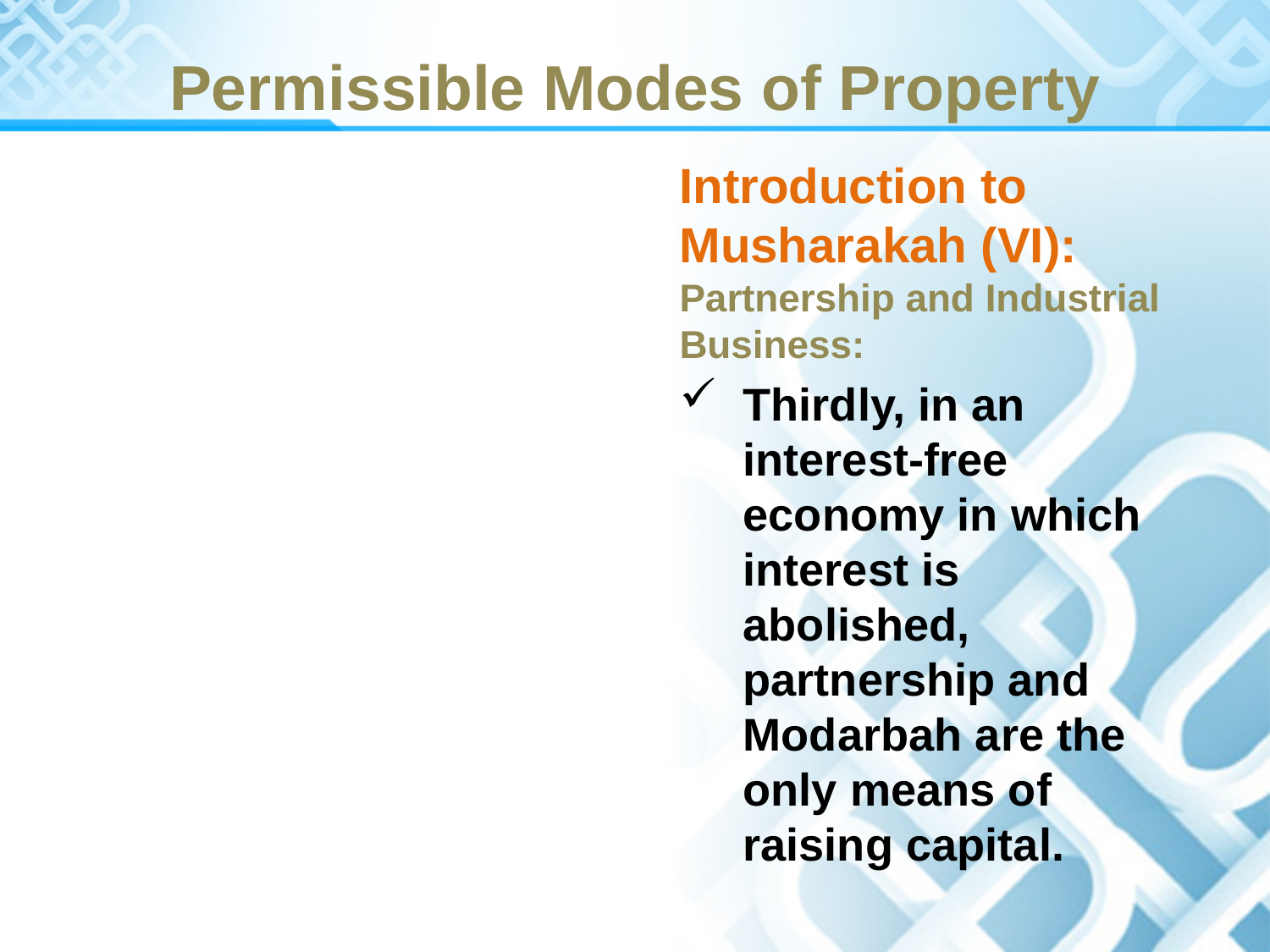

Permissible Modes of Property
Introduction to Musharakah (VI): Partnership and Industrial Business:
Thirdly, in an interest-free economy in which interest is abolished, partnership and Modarbah are the only means of raising capital.